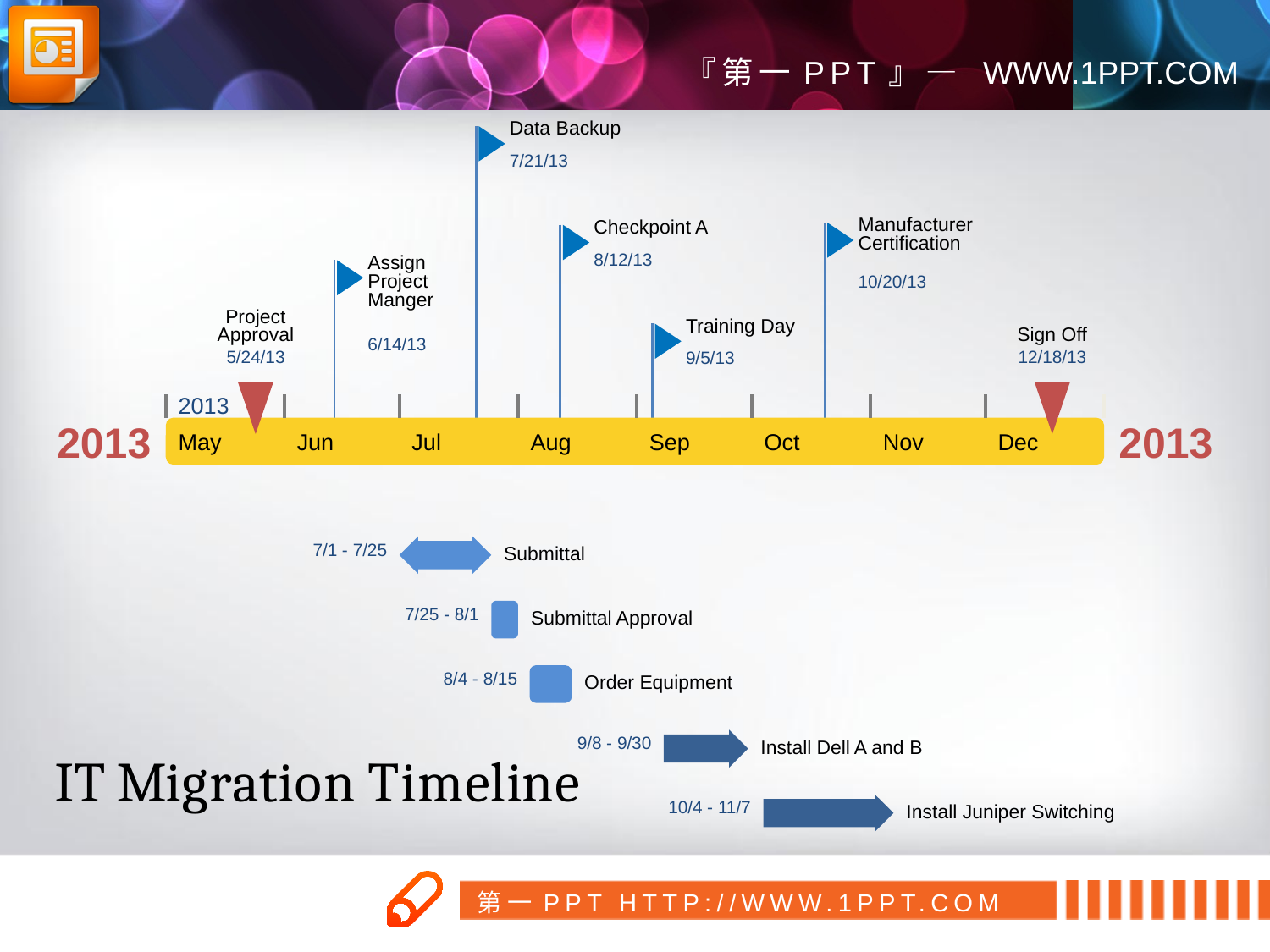

Data Backup

7/21/13
Manufacturer Certification
Checkpoint A

8/12/13
Assign Project Manger

10/20/13
Project Approval
Training Day
Sign Off

6/14/13
5/24/13
12/18/13
9/5/13
2013

2013

May
Jun
Jul
Aug
Sep
Oct
Nov
Dec
2013
7/1 - 7/25

Submittal
7/25 - 8/1

Submittal Approval
8/4 - 8/15

Order Equipment
IT Migration Timeline
9/8 - 9/30

Install Dell A and B
10/4 - 11/7

Install Juniper Switching